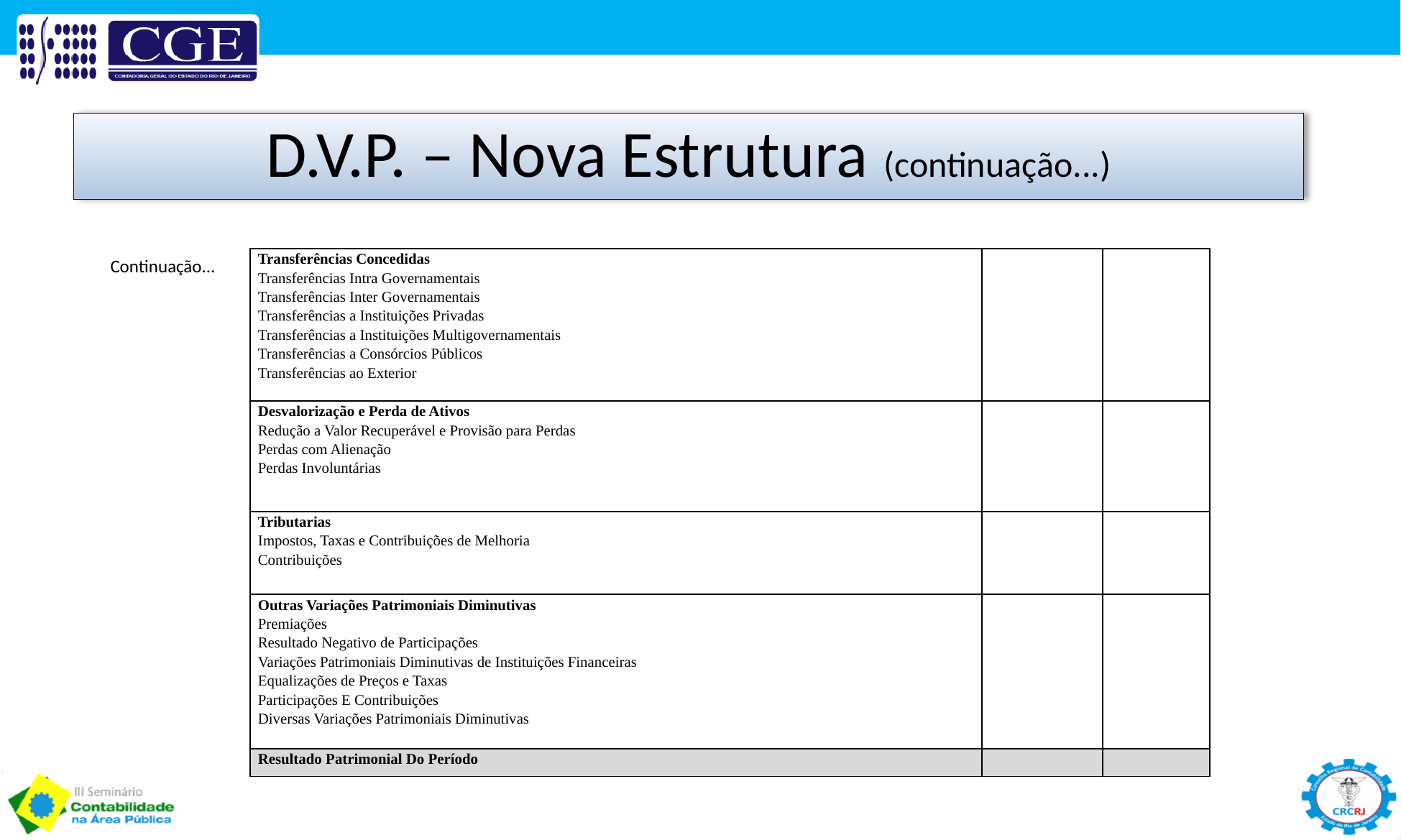

D.V.P. – Nova Estrutura (continuação...)
Continuação...
| Transferências Concedidas Transferências Intra Governamentais Transferências Inter Governamentais Transferências a Instituições Privadas Transferências a Instituições Multigovernamentais Transferências a Consórcios Públicos Transferências ao Exterior |  |  |
| --- | --- | --- |
| Desvalorização e Perda de Ativos Redução a Valor Recuperável e Provisão para Perdas Perdas com Alienação Perdas Involuntárias |  |  |
| Tributarias Impostos, Taxas e Contribuições de Melhoria Contribuições |  |  |
| Outras Variações Patrimoniais Diminutivas Premiações Resultado Negativo de Participações Variações Patrimoniais Diminutivas de Instituições Financeiras Equalizações de Preços e Taxas Participações E Contribuições Diversas Variações Patrimoniais Diminutivas |  |  |
| Resultado Patrimonial Do Período |  |  |